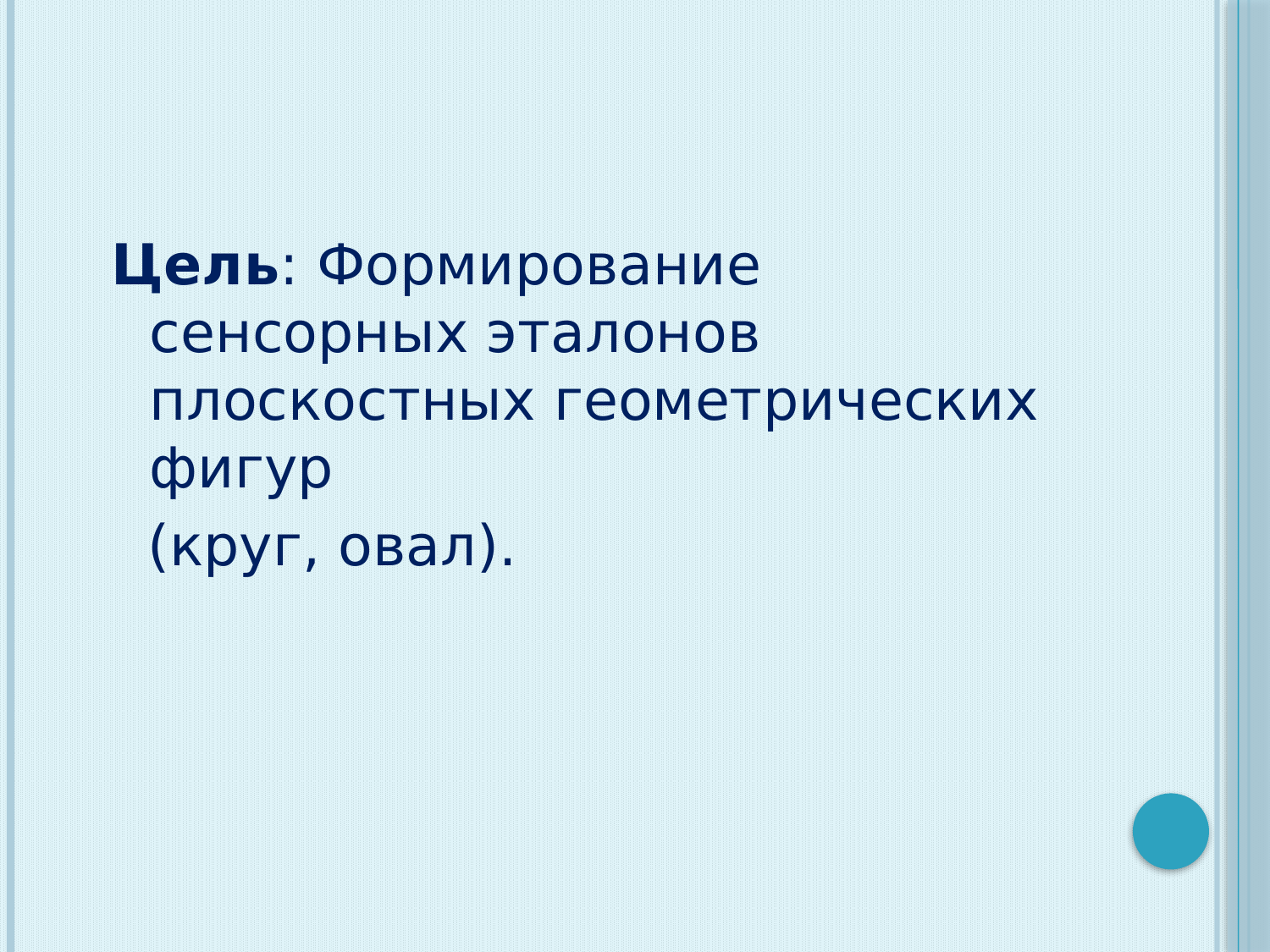

Цель: Формирование сенсорных эталонов плоскостных геометрических фигур
  (круг, овал).